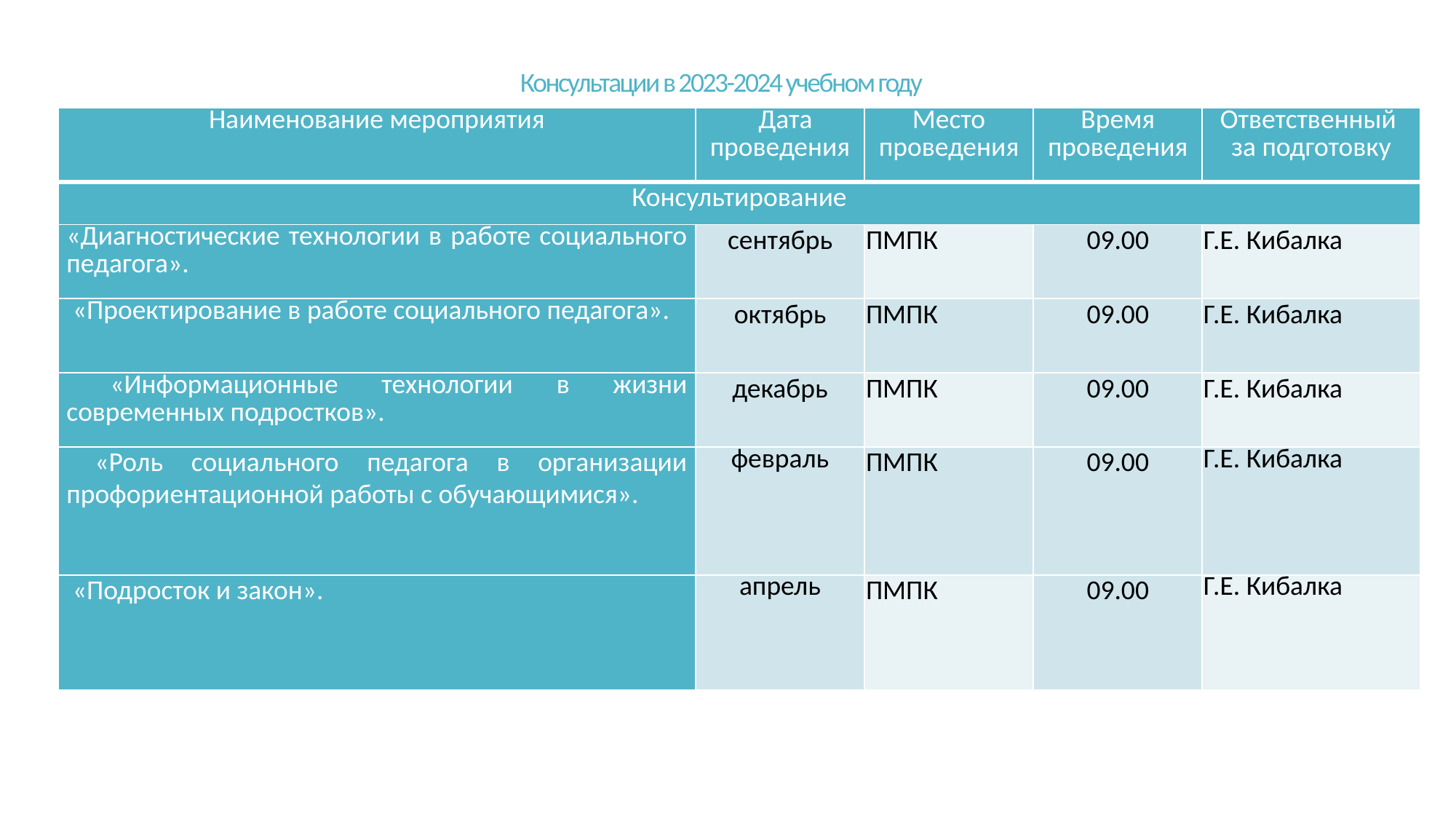

# Консультации в 2023-2024 учебном году
| Наименование мероприятия | Дата проведения | Место проведения | Время прове­дения | Ответственный за подготовку |
| --- | --- | --- | --- | --- |
| Консультирование |  |  |  |  |
| «Диагностические технологии в работе социального педагога». | сентябрь | ПМПК | 09.00 | Г.Е. Кибалка |
| «Проектирование в работе социального педагога». | октябрь | ПМПК | 09.00 | Г.Е. Кибалка |
| «Информационные технологии в жизни современных подростков». | декабрь | ПМПК | 09.00 | Г.Е. Кибалка |
| «Роль социального педагога в организации профориентационной работы с обучающимися». | февраль | ПМПК | 09.00 | Г.Е. Кибалка |
| «Подросток и закон». | апрель | ПМПК | 09.00 | Г.Е. Кибалка |